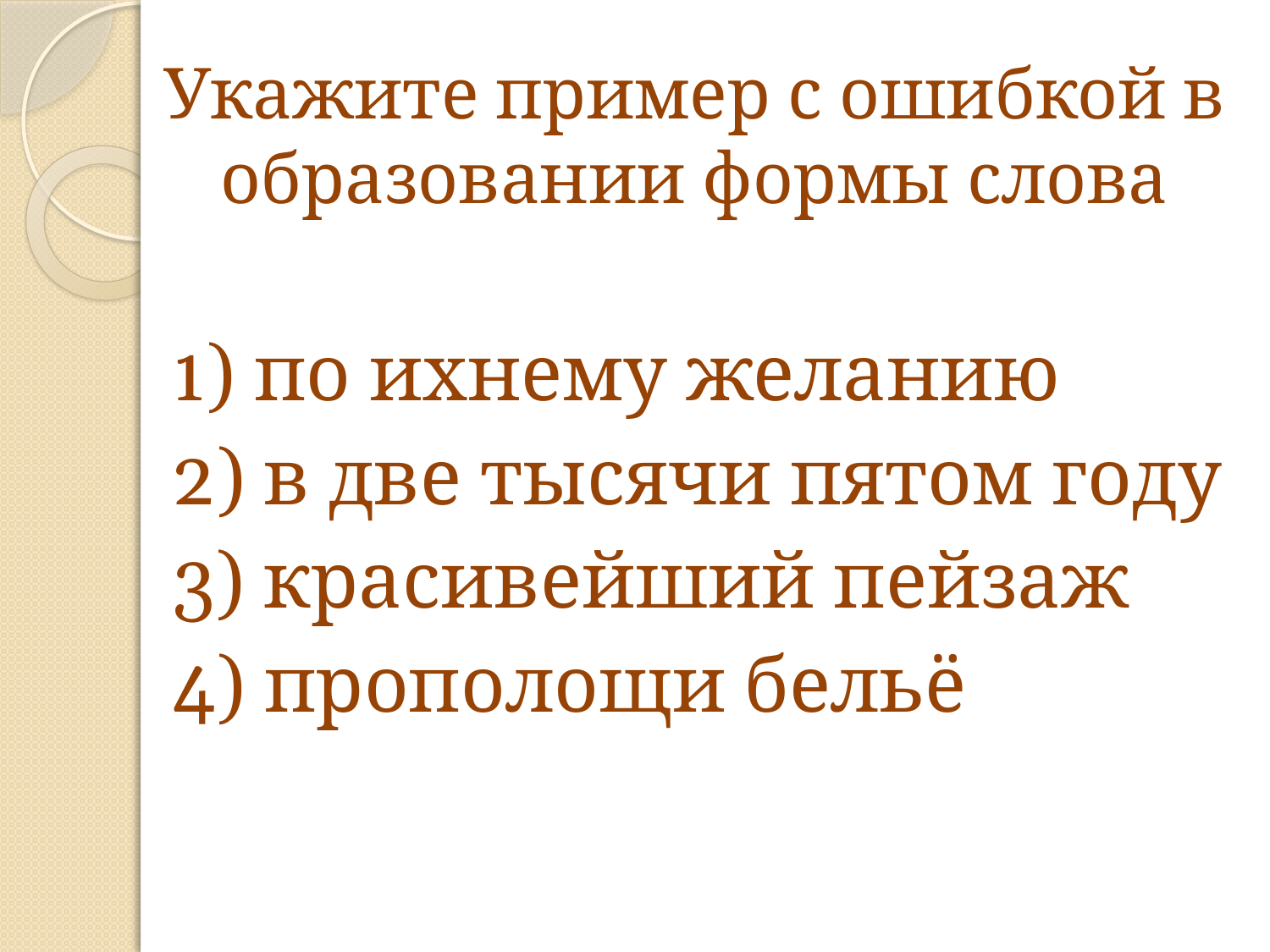

# Укажите пример с ошибкой в образовании формы слова
1) по ихнему желанию
2) в две тысячи пятом году
3) красивейший пейзаж
4) прополощи бельё